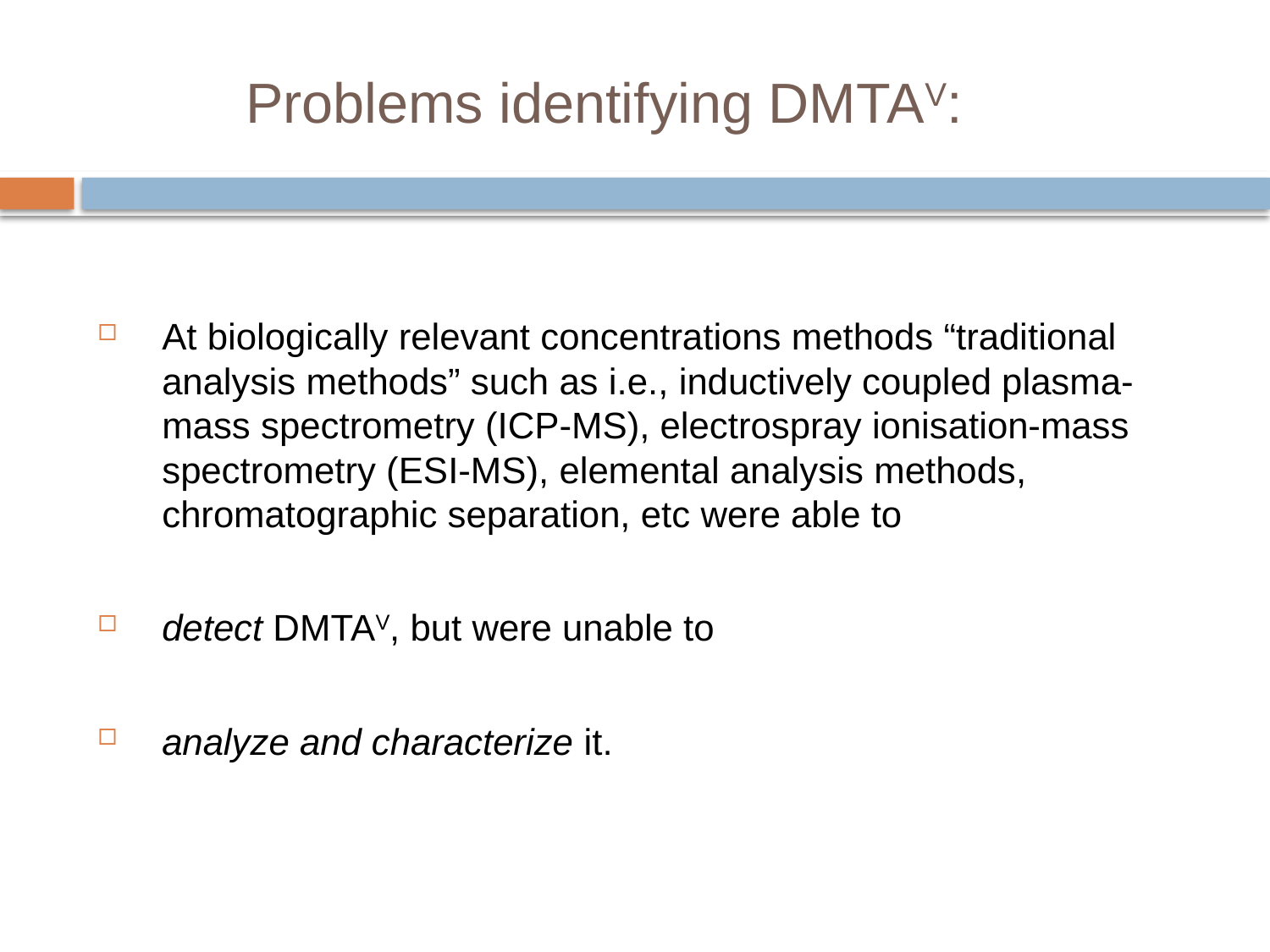

Problems identifying DMTAV:
At biologically relevant concentrations methods “traditional analysis methods” such as i.e., inductively coupled plasma-mass spectrometry (ICP-MS), electrospray ionisation-mass spectrometry (ESI-MS), elemental analysis methods, chromatographic separation, etc were able to

detect DMTAV, but were unable to

analyze and characterize it.